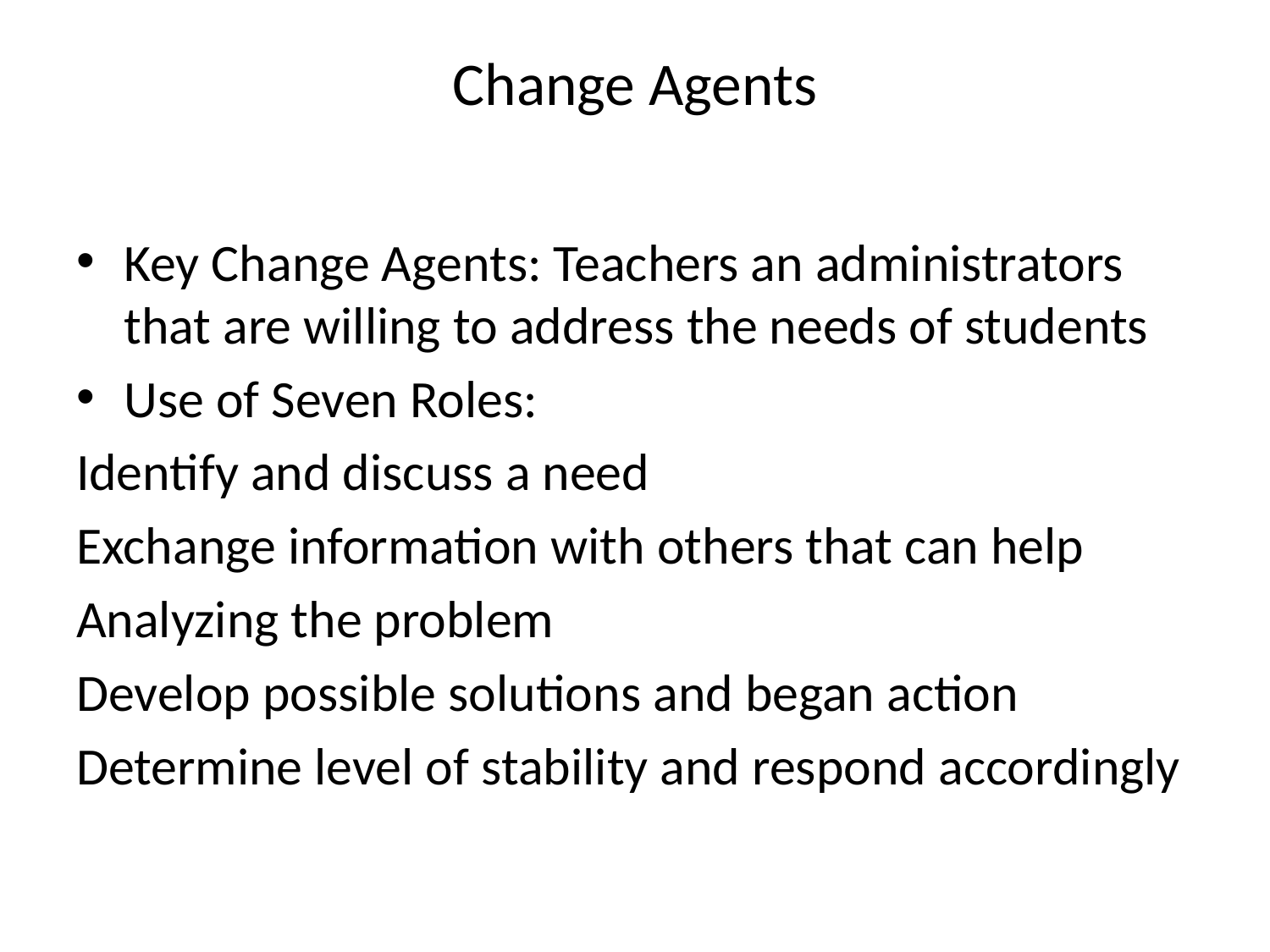

# Change Agents
Key Change Agents: Teachers an administrators that are willing to address the needs of students
Use of Seven Roles:
Identify and discuss a need
Exchange information with others that can help
Analyzing the problem
Develop possible solutions and began action
Determine level of stability and respond accordingly